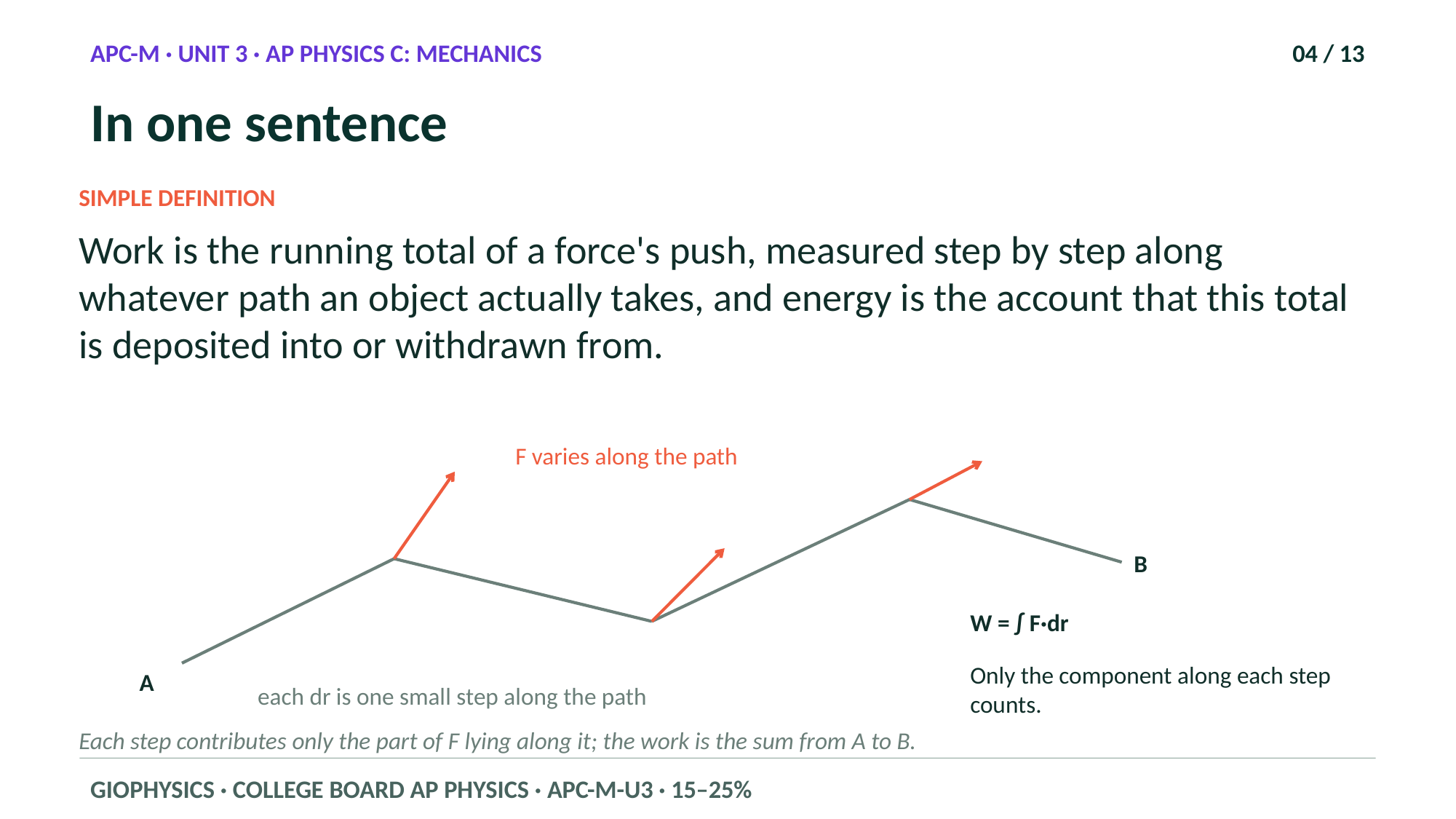

APC-M · UNIT 3 · AP PHYSICS C: MECHANICS
04 / 13
In one sentence
SIMPLE DEFINITION
Work is the running total of a force's push, measured step by step along whatever path an object actually takes, and energy is the account that this total is deposited into or withdrawn from.
F varies along the path
B
W = ∫ F·dr
Only the component along each step counts.
A
each dr is one small step along the path
Each step contributes only the part of F lying along it; the work is the sum from A to B.

GIOPHYSICS · COLLEGE BOARD AP PHYSICS · APC-M-U3 · 15–25%